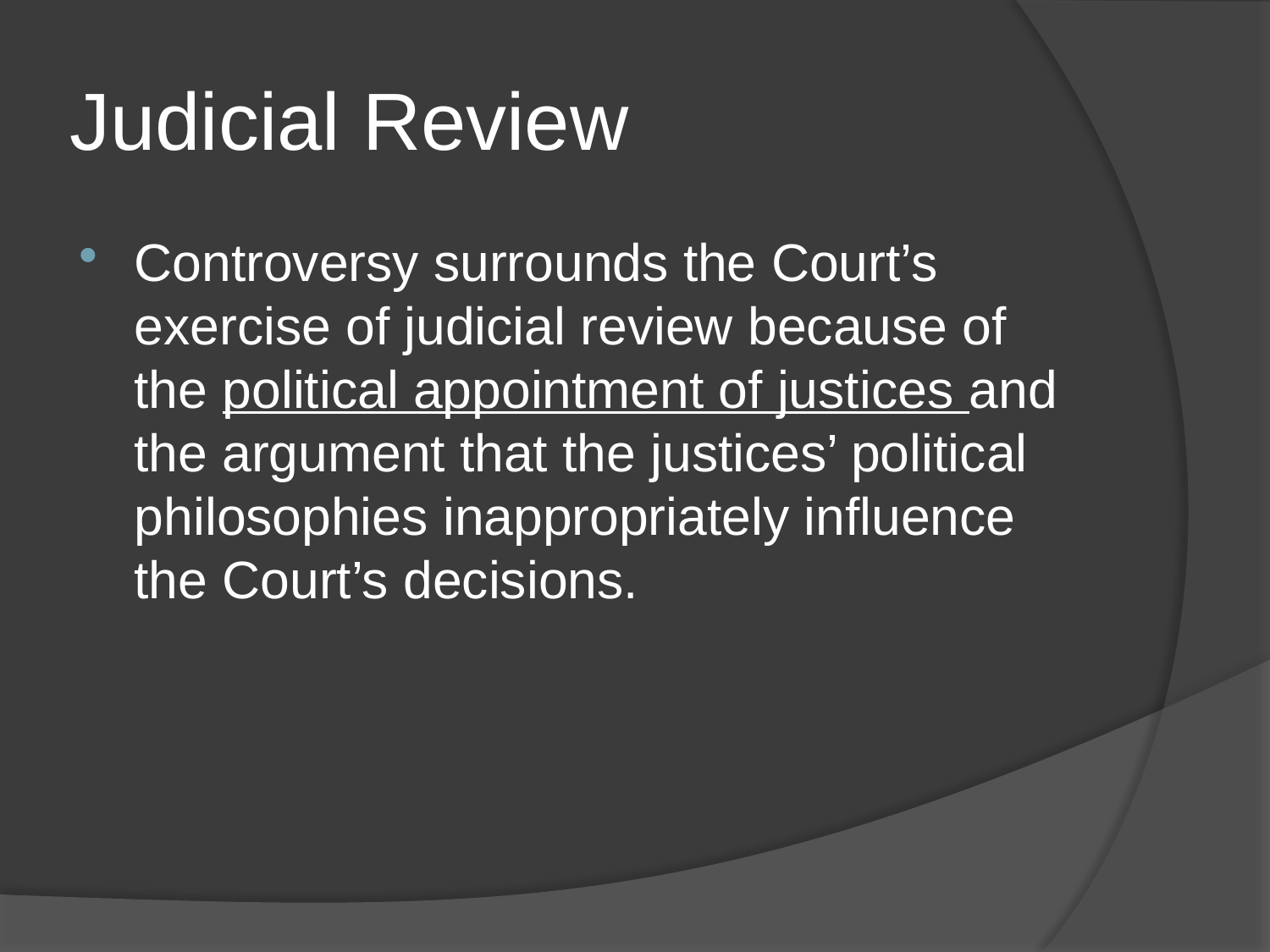

# Judicial Review
Controversy surrounds the Court’s exercise of judicial review because of the political appointment of justices and the argument that the justices’ political philosophies inappropriately influence the Court’s decisions.